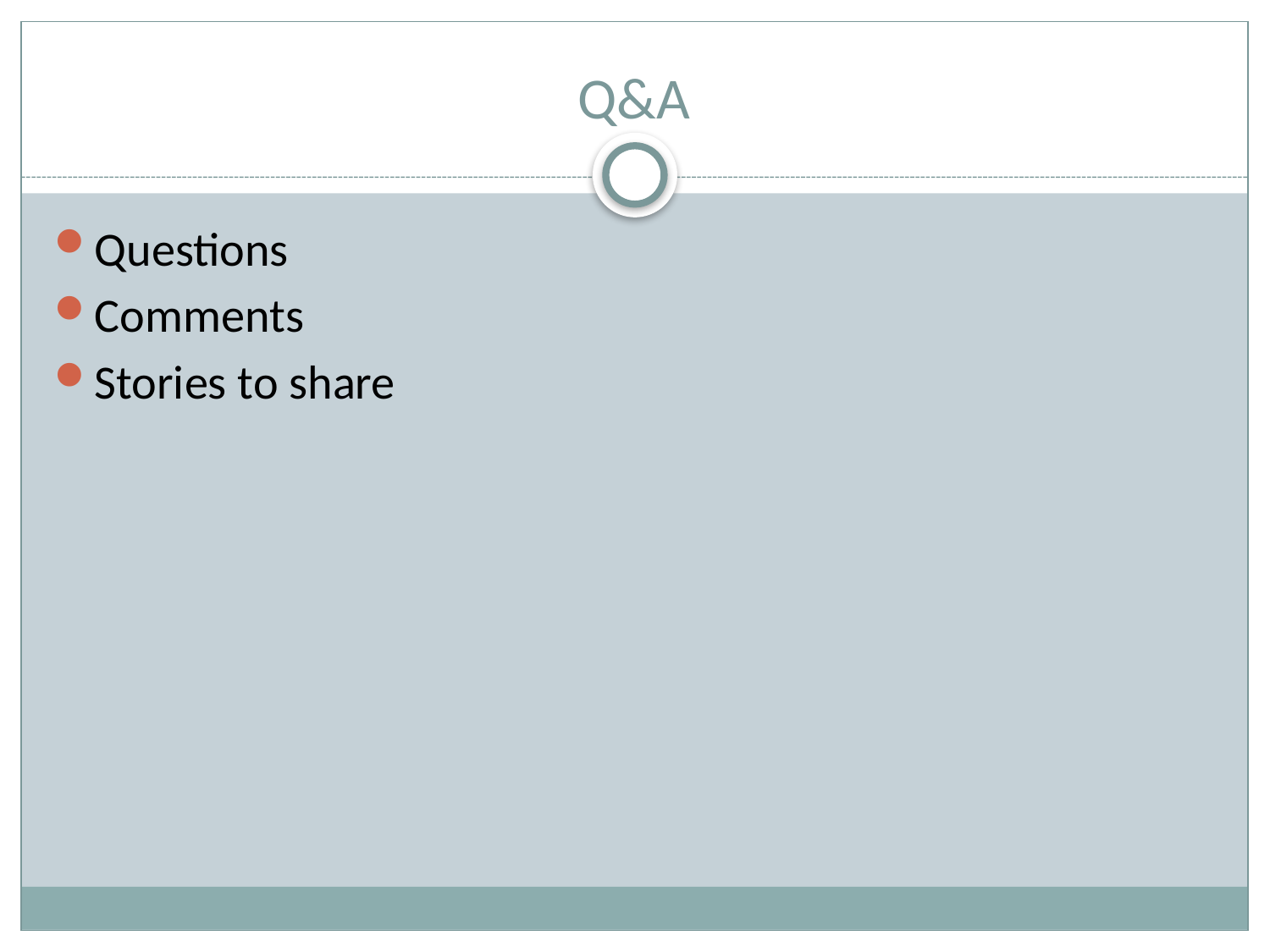

# Q&A
Questions
Comments
Stories to share